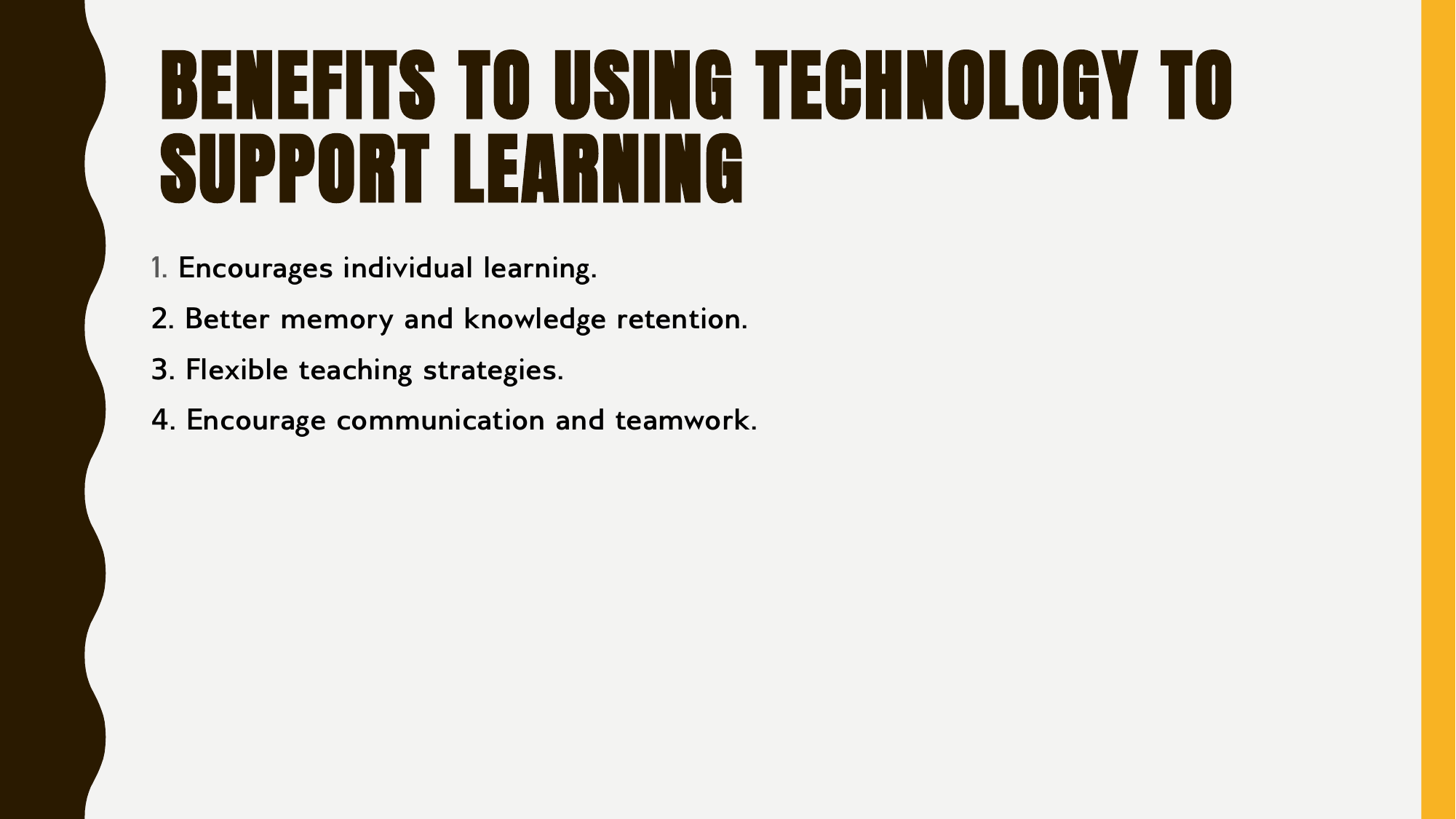

# Benefits to using technology to support learning
1. Encourages individual learning.
2. Better memory and knowledge retention.
3. Flexible teaching strategies.
4. Encourage communication and teamwork.